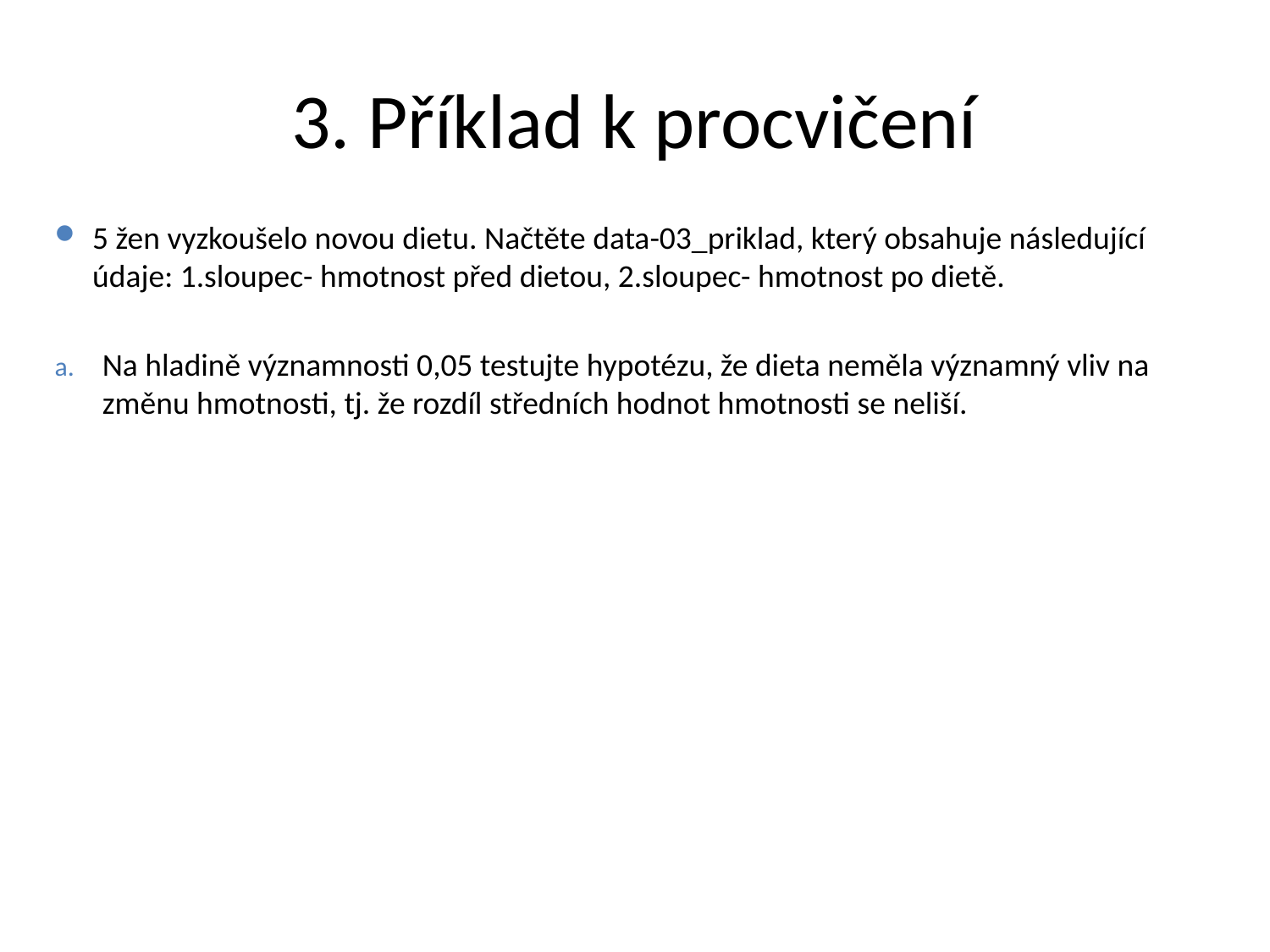

# 3. Příklad k procvičení
5 žen vyzkoušelo novou dietu. Načtěte data-03_priklad, který obsahuje následující údaje: 1.sloupec- hmotnost před dietou, 2.sloupec- hmotnost po dietě.

Na hladině významnosti 0,05 testujte hypotézu, že dieta neměla významný vliv na změnu hmotnosti, tj. že rozdíl středních hodnot hmotnosti se neliší.